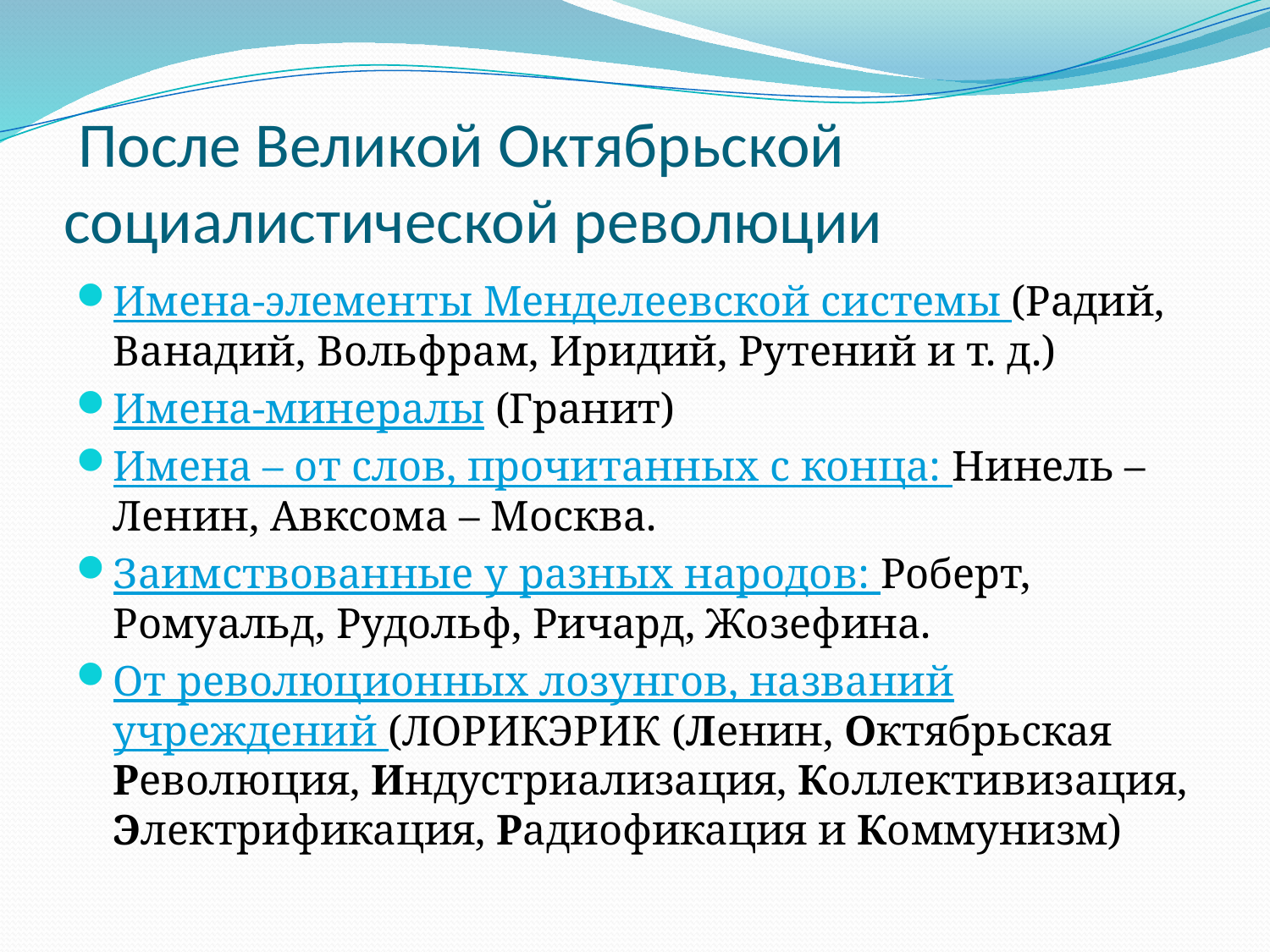

# После Великой Октябрьской социалистической революции
Имена-элементы Менделеевской системы (Радий, Ванадий, Вольфрам, Иридий, Рутений и т. д.)
Имена-минералы (Гранит)
Имена – от слов, прочитанных с конца: Нинель – Ленин, Авксома – Москва.
Заимствованные у разных народов: Роберт, Ромуальд, Рудольф, Ричард, Жозефина.
От революционных лозунгов, названий учреждений (ЛОРИКЭРИК (Ленин, Октябрьская Революция, Индустриализация, Коллективизация, Электрификация, Радиофикация и Коммунизм)